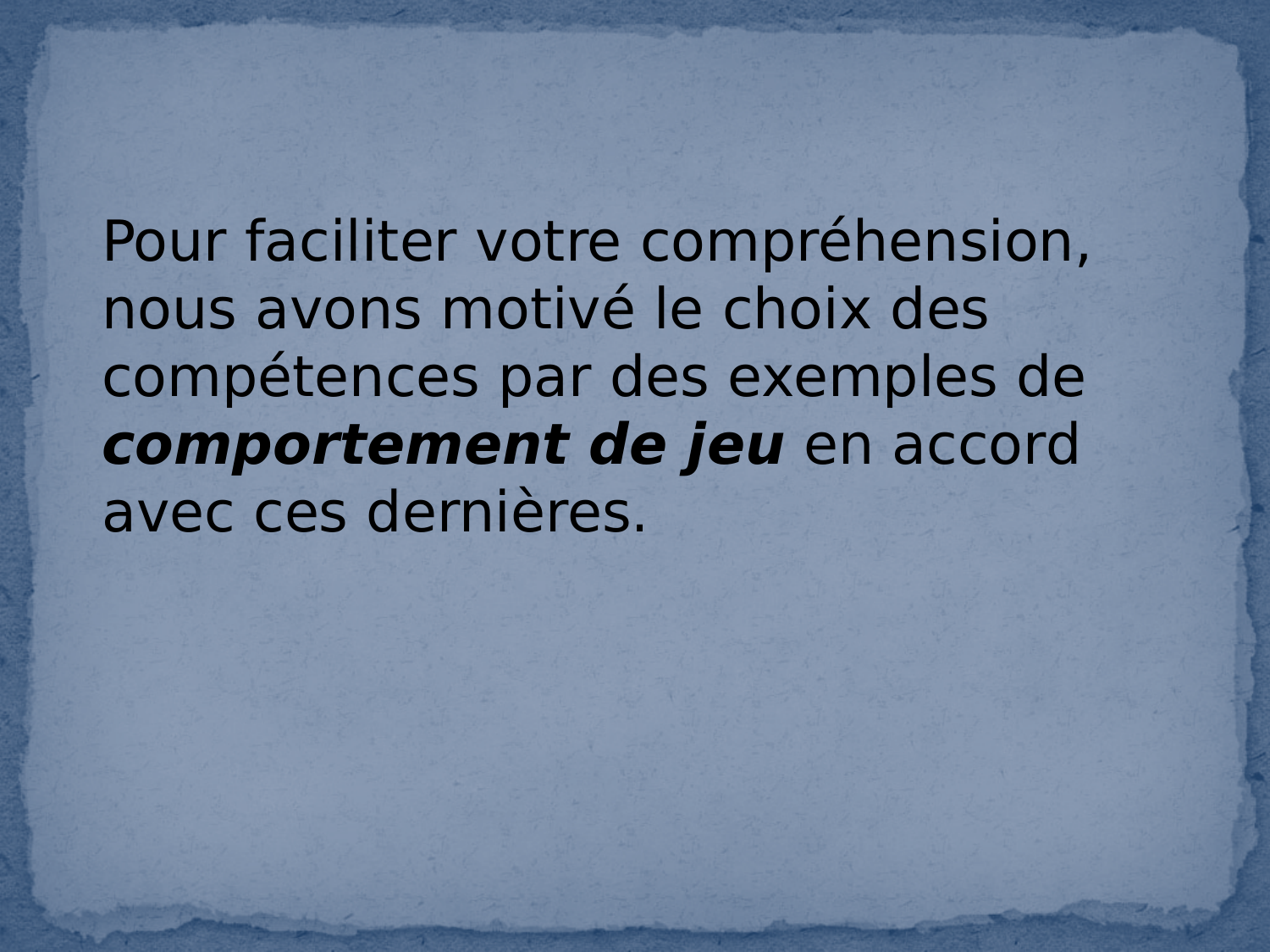

Pour faciliter votre compréhension, nous avons motivé le choix des compétences par des exemples de comportement de jeu en accord avec ces dernières.